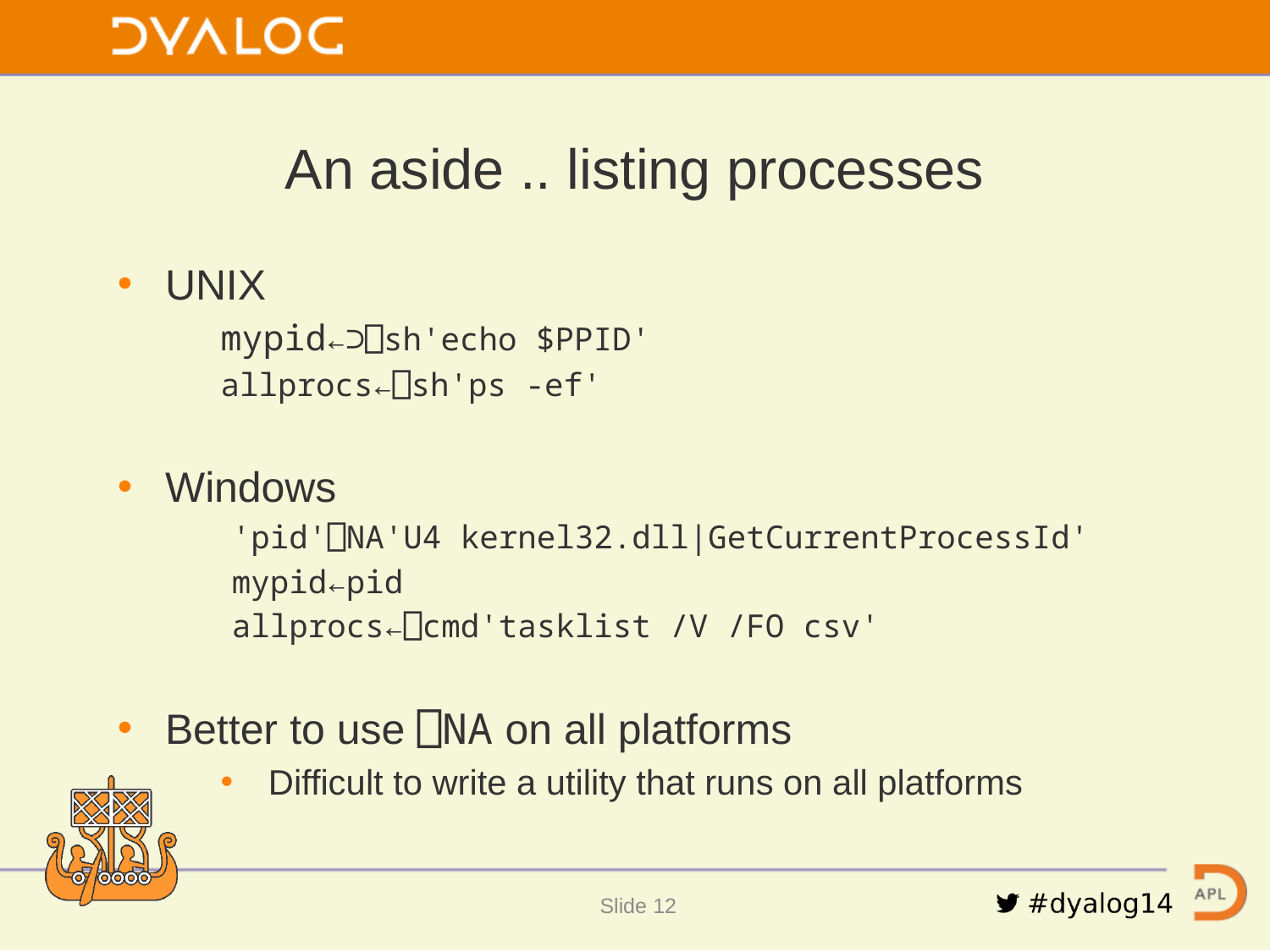

An aside .. listing processes

UNIX
mypid←⊃⎕sh'echo $PPID'
allprocs←⎕sh'ps -ef'

Windows
      'pid'⎕NA'U4 kernel32.dll|GetCurrentProcessId'
      mypid←pid
      allprocs←⎕cmd'tasklist /V /FO csv'

Better to use ⎕NA on all platforms
Difficult to write a utility that runs on all platforms

Slide 12